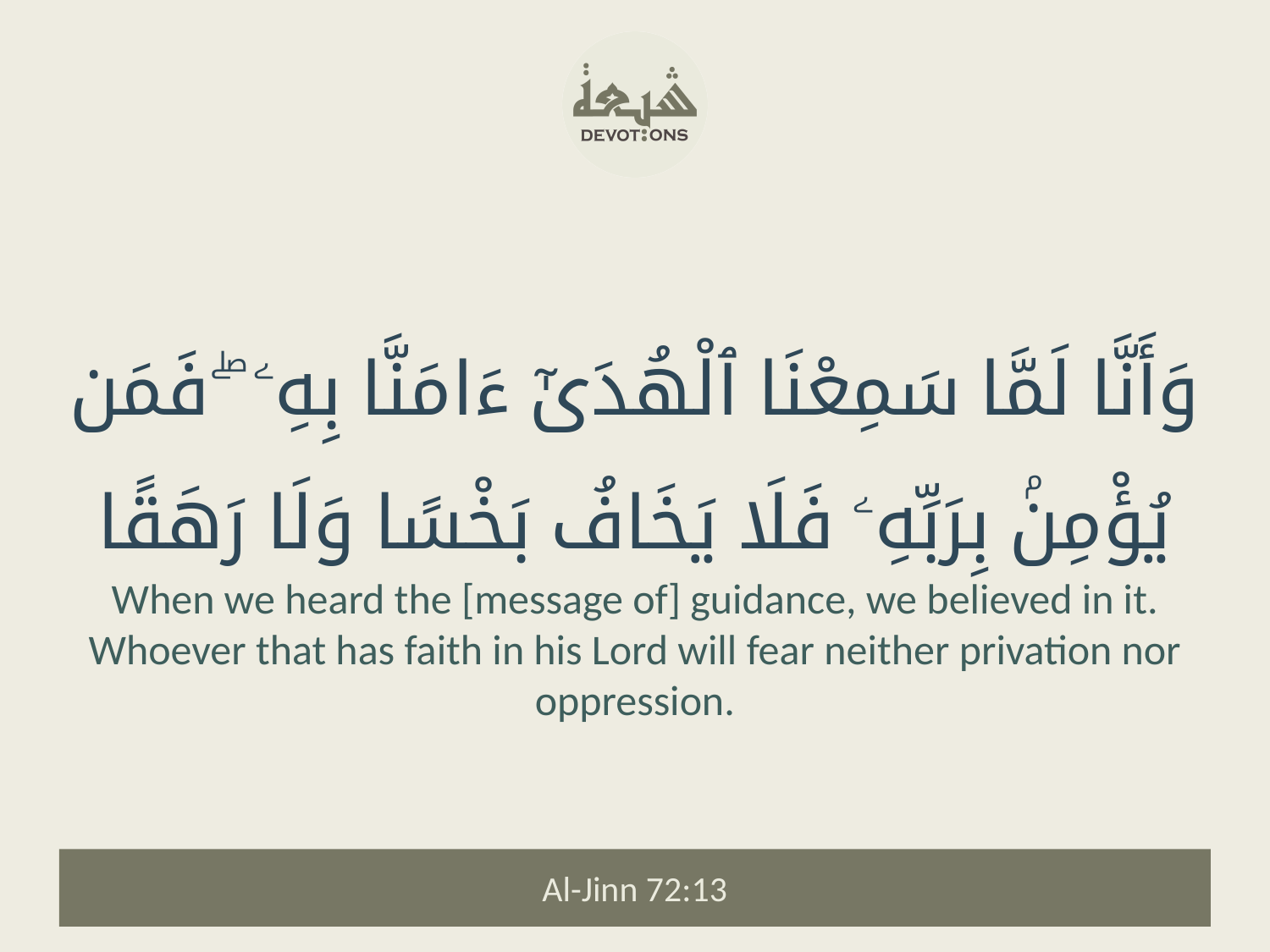

وَأَنَّا لَمَّا سَمِعْنَا ٱلْهُدَىٰٓ ءَامَنَّا بِهِۦ ۖ فَمَن يُؤْمِنۢ بِرَبِّهِۦ فَلَا يَخَافُ بَخْسًا وَلَا رَهَقًا
When we heard the [message of] guidance, we believed in it. Whoever that has faith in his Lord will fear neither privation nor oppression.
Al-Jinn 72:13